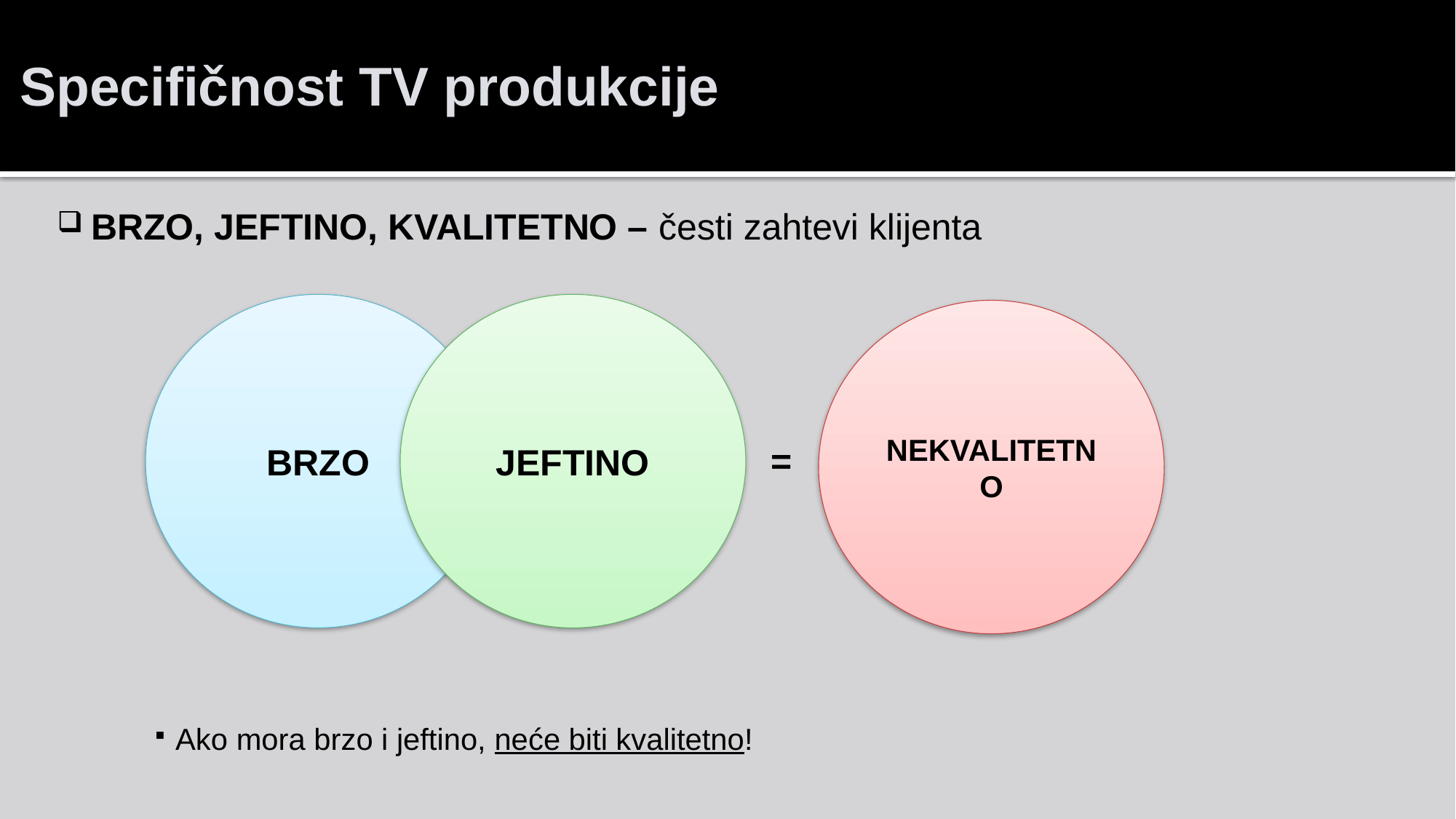

# Specifičnost TV produkcije

BRZO, JEFTINO, KVALITETNO – česti zahtevi klijenta

Ako mora brzo i jeftino, neće biti kvalitetno!

BRZO
JEFTINO
NEKVALITETNO
=